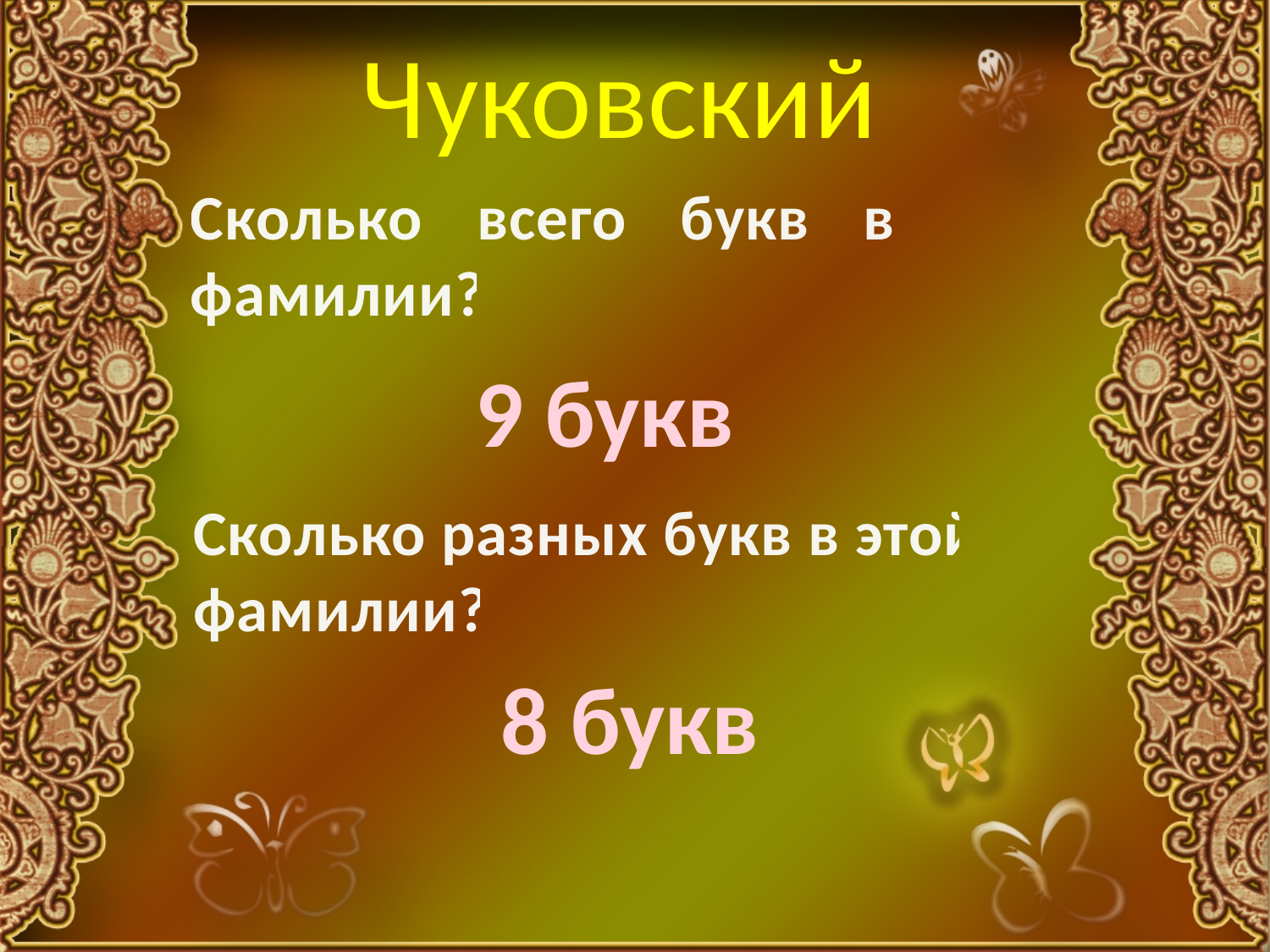

Чуковский
Сколько всего букв в этой фамилии?
9 букв
Сколько разных букв в этой фамилии?
8 букв